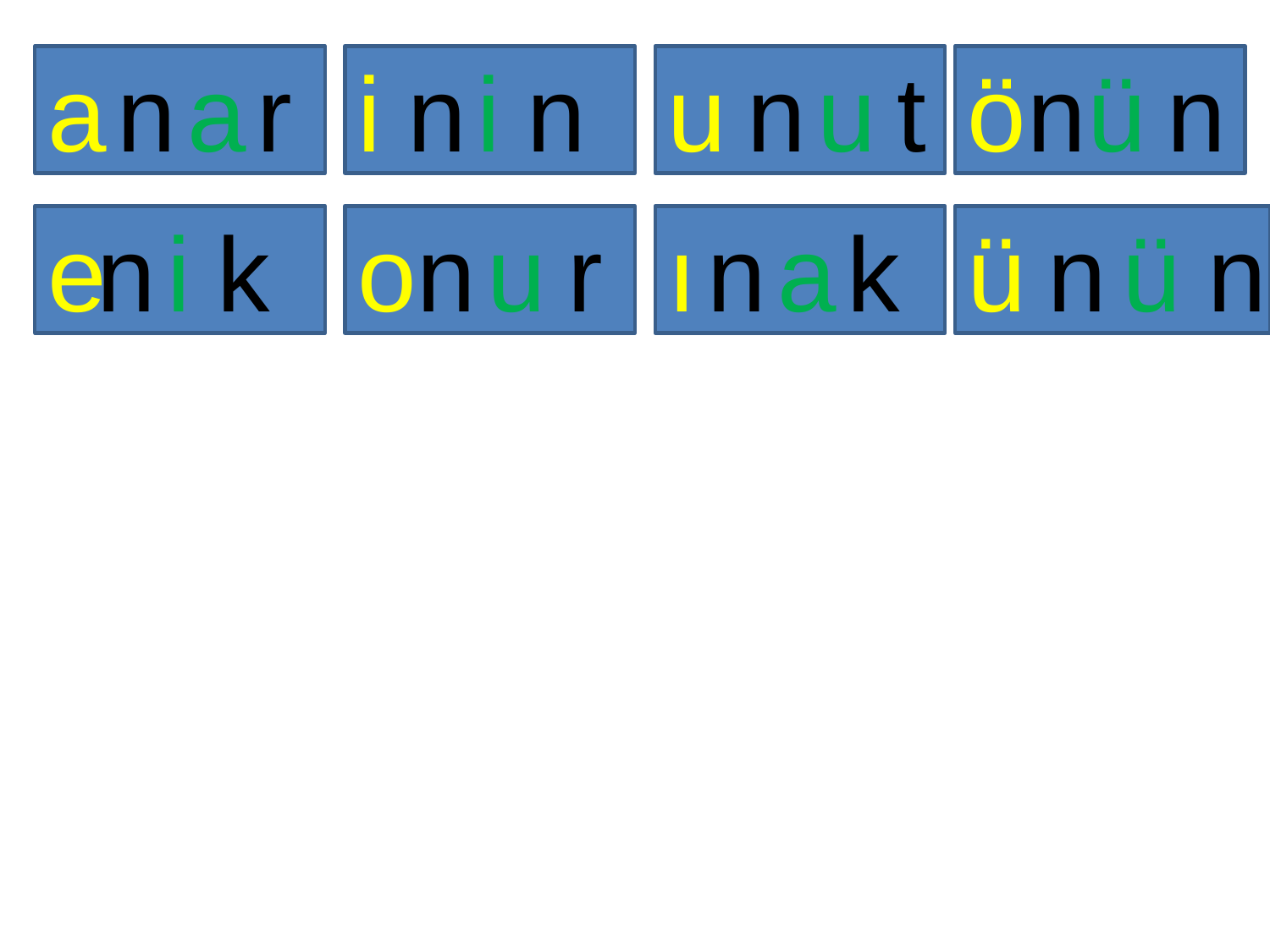

a
n
a
r
i
n
i
n
u
n
u
t
ö
n
ü
n
e
n
i
k
o
n
u
r
ı
n
a
k
ü
n
ü
n